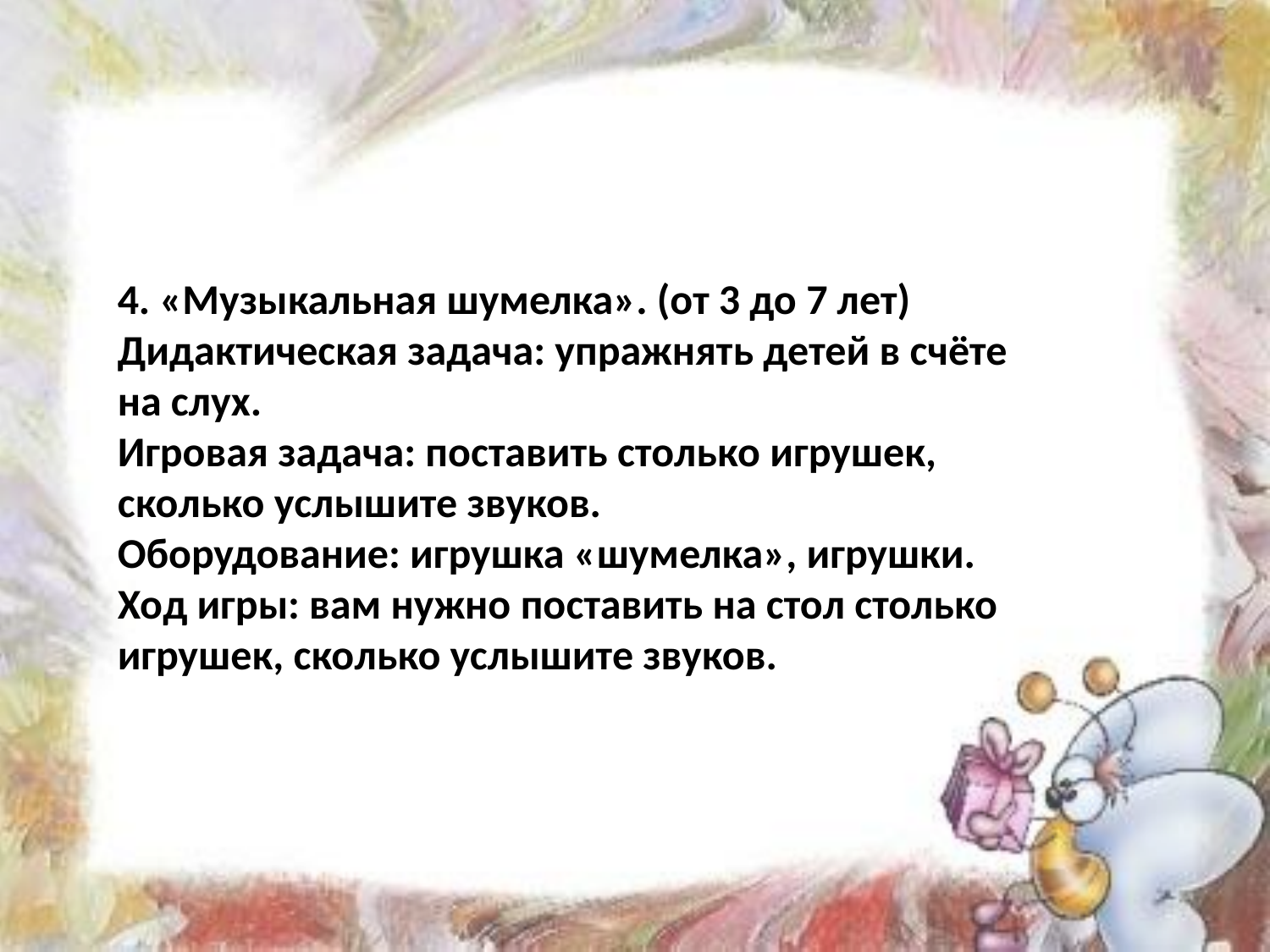

4. «Музыкальная шумелка». (от 3 до 7 лет)
Дидактическая задача: упражнять детей в счёте на слух.
Игровая задача: поставить столько игрушек, сколько услышите звуков.
Оборудование: игрушка «шумелка», игрушки.
Ход игры: вам нужно поставить на стол столько игрушек, сколько услышите звуков.